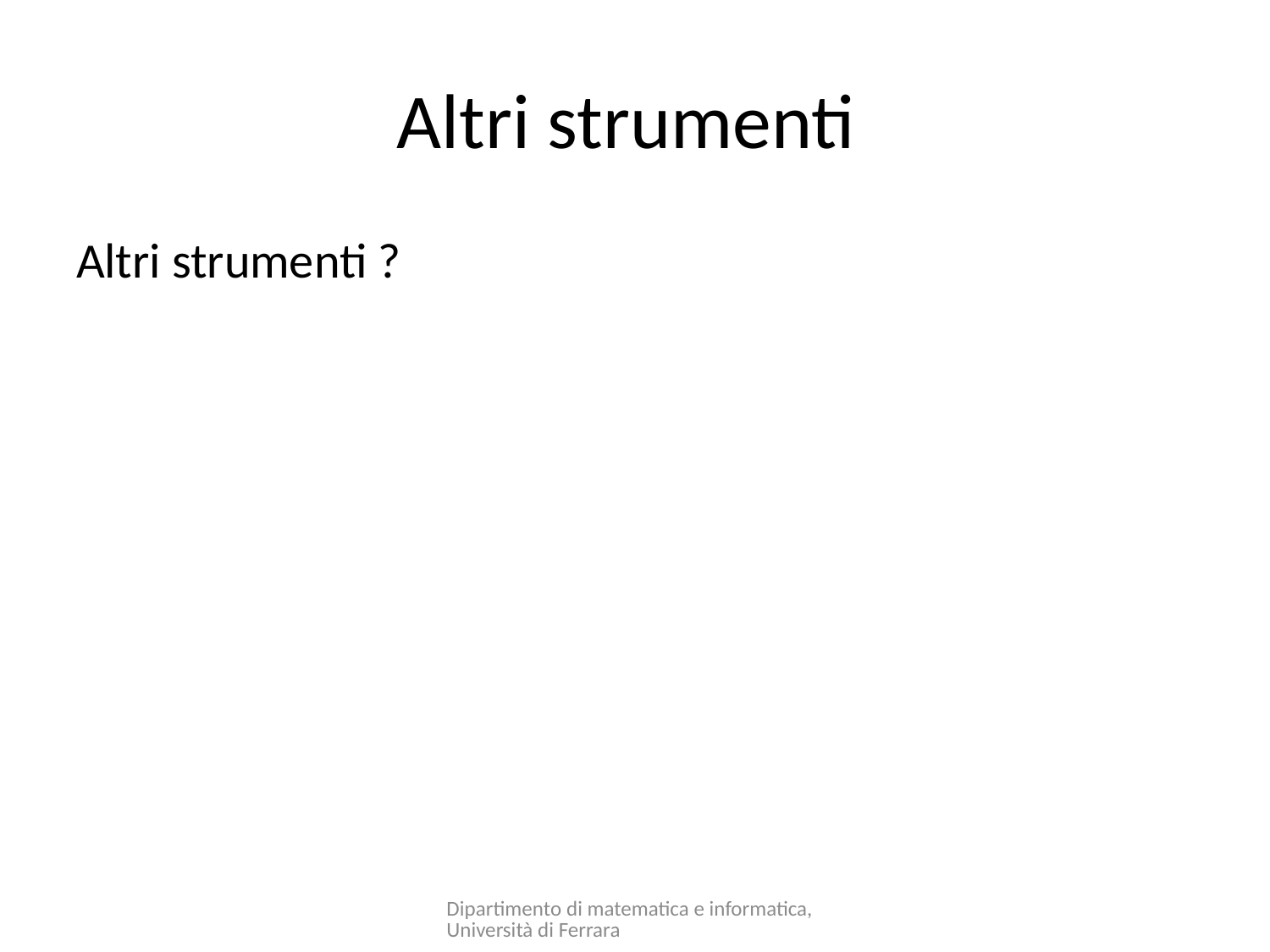

# Altri strumenti
Altri strumenti ?
Dipartimento di matematica e informatica, Università di Ferrara